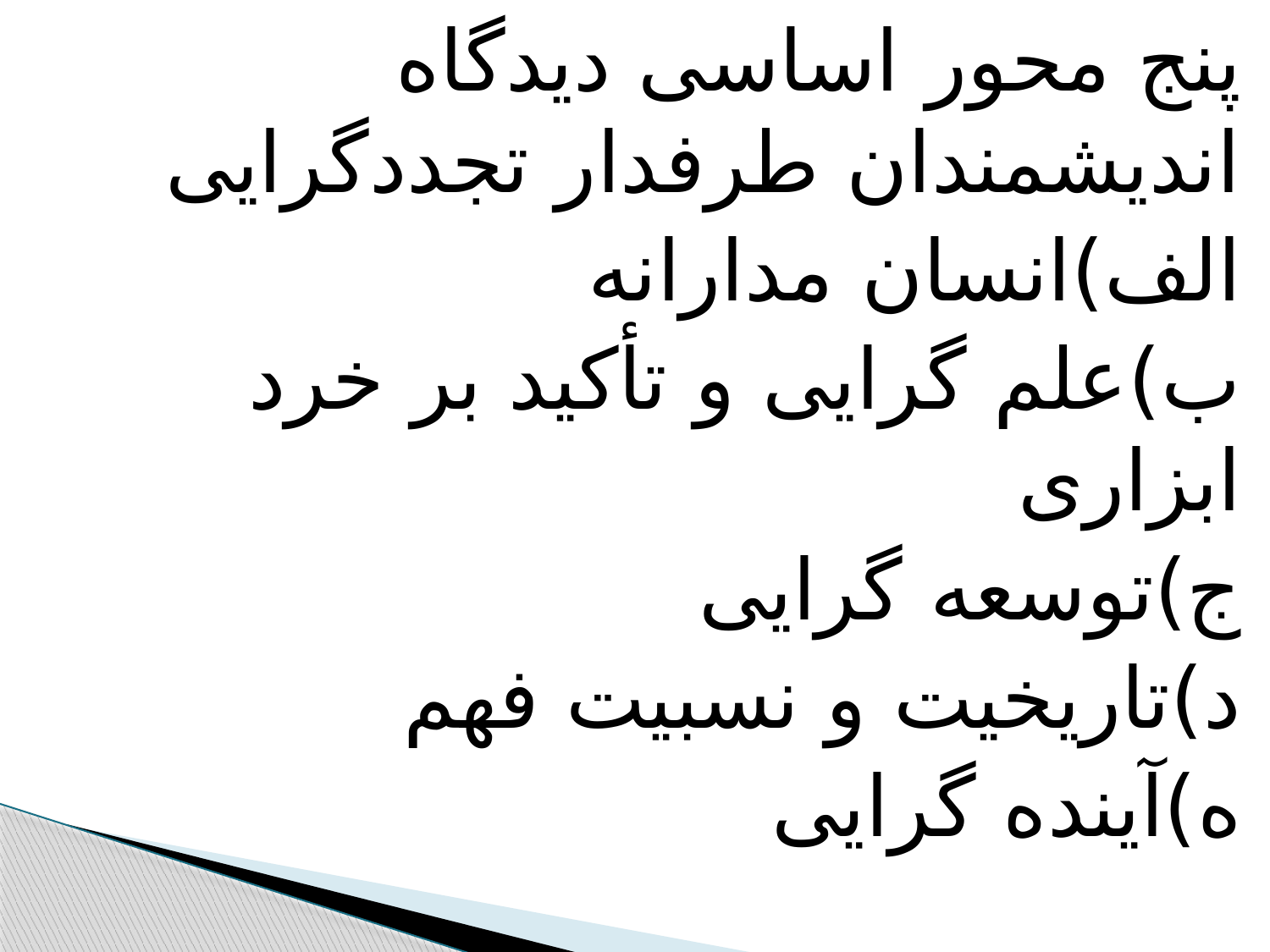

پنج محور اساسی دیدگاه اندیشمندان طرفدار تجددگرایی
الف)انسان مدارانه
ب)علم گرایی و تأکید بر خرد ابزاری
ج)توسعه گرایی
د)تاریخیت و نسبیت فهم
ه)آینده گرایی